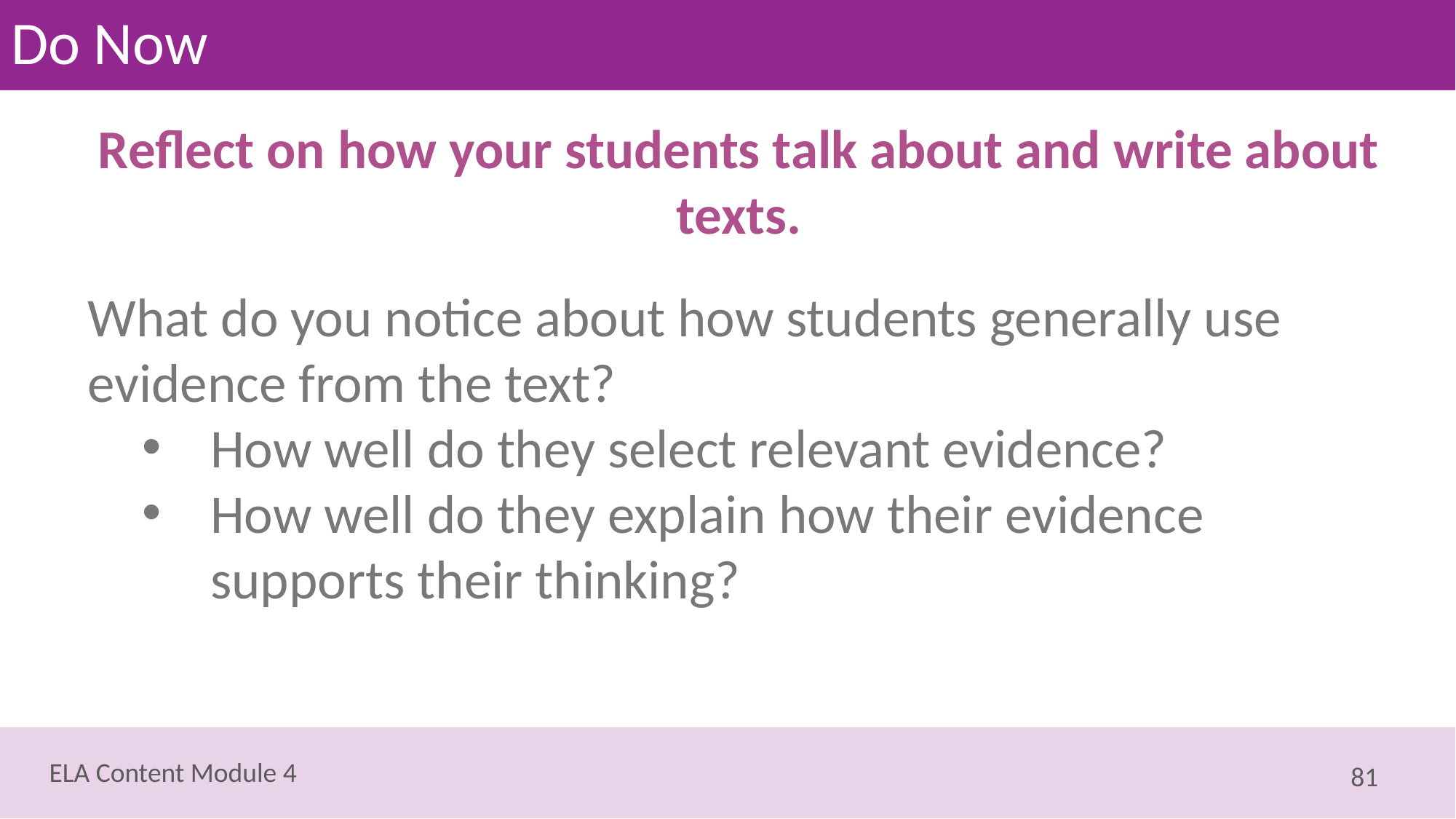

# Do Now
Reflect on how your students talk about and write about texts.

What do you notice about how students generally use evidence from the text?
How well do they select relevant evidence?
How well do they explain how their evidence supports their thinking?
81